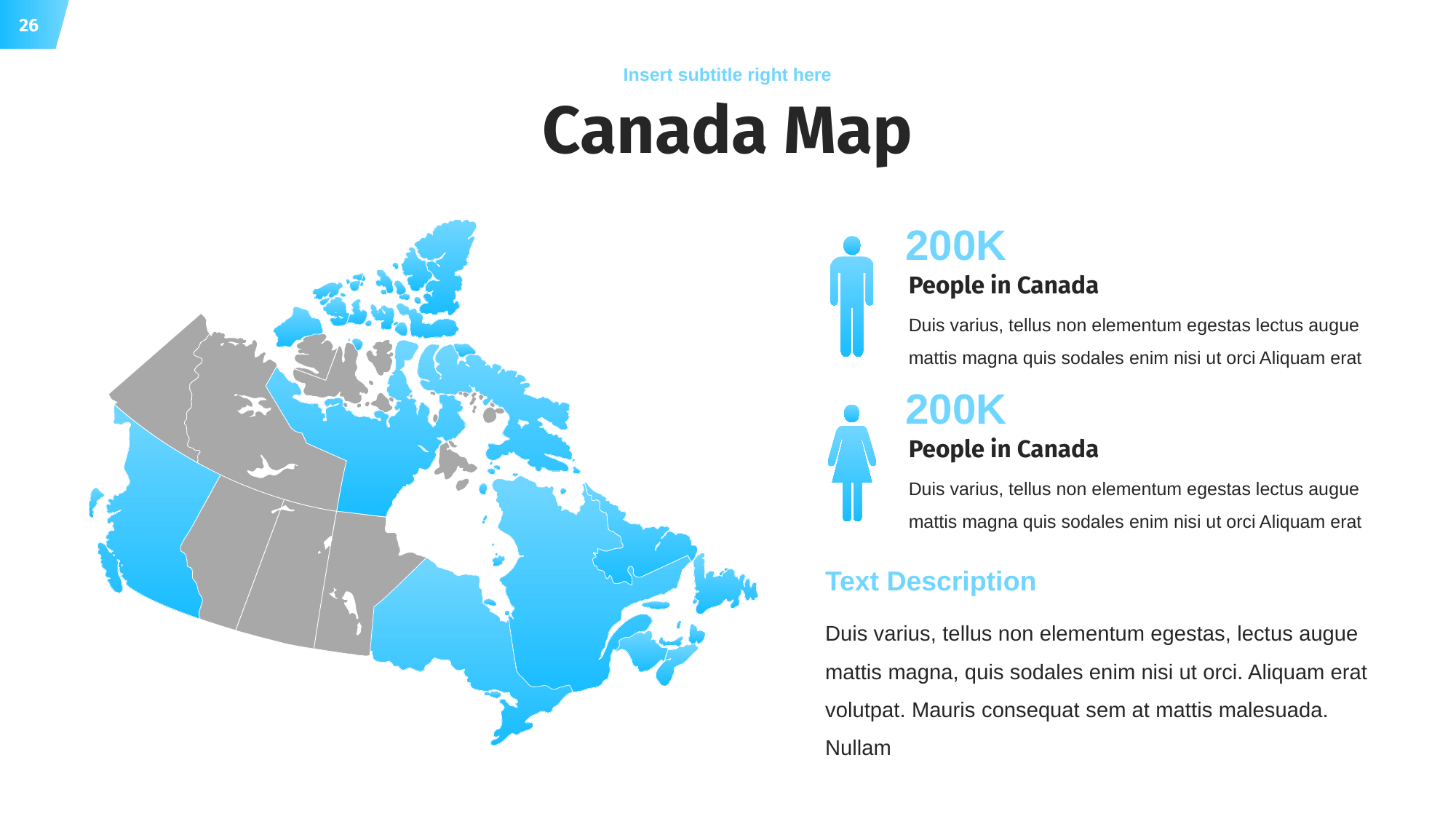

26
Insert subtitle right here
# Canada Map
200K

People in Canada
Duis varius, tellus non elementum egestas lectus augue mattis magna quis sodales enim nisi ut orci Aliquam erat
200K

People in Canada
Duis varius, tellus non elementum egestas lectus augue mattis magna quis sodales enim nisi ut orci Aliquam erat
Text Description
Duis varius, tellus non elementum egestas, lectus augue mattis magna, quis sodales enim nisi ut orci. Aliquam erat volutpat. Mauris consequat sem at mattis malesuada. Nullam